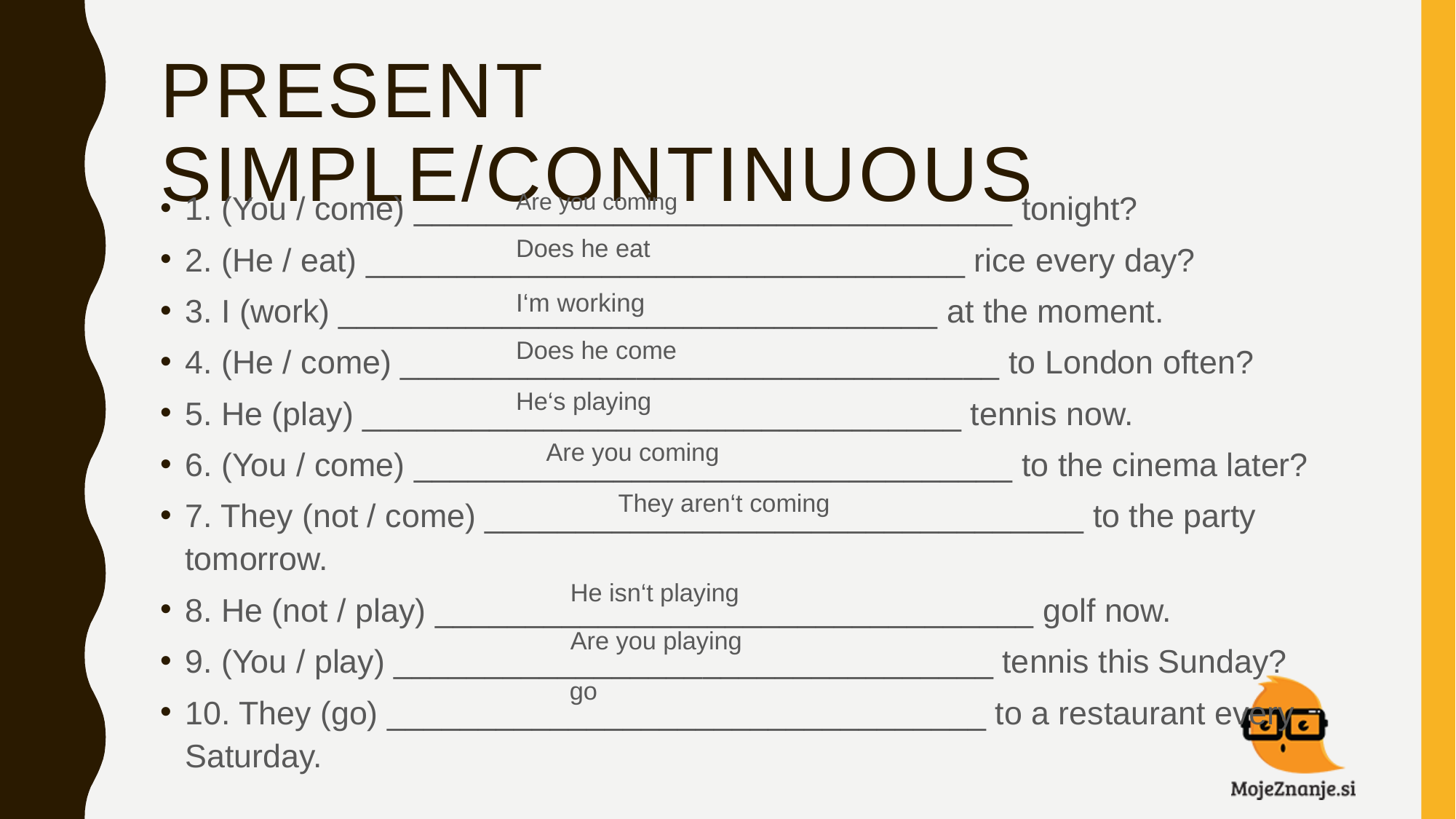

# PRESENT SIMPLE/CONTINUOUS
1. (You / come) _________________________________ tonight?
2. (He / eat) _________________________________ rice every day?
3. I (work) _________________________________ at the moment.
4. (He / come) _________________________________ to London often?
5. He (play) _________________________________ tennis now.
6. (You / come) _________________________________ to the cinema later?
7. They (not / come) _________________________________ to the party tomorrow.
8. He (not / play) _________________________________ golf now.
9. (You / play) _________________________________ tennis this Sunday?
10. They (go) _________________________________ to a restaurant every Saturday.
Are you coming
Does he eat
I‘m working
Does he come
He‘s playing
Are you coming
They aren‘t coming
He isn‘t playing
Are you playing
go